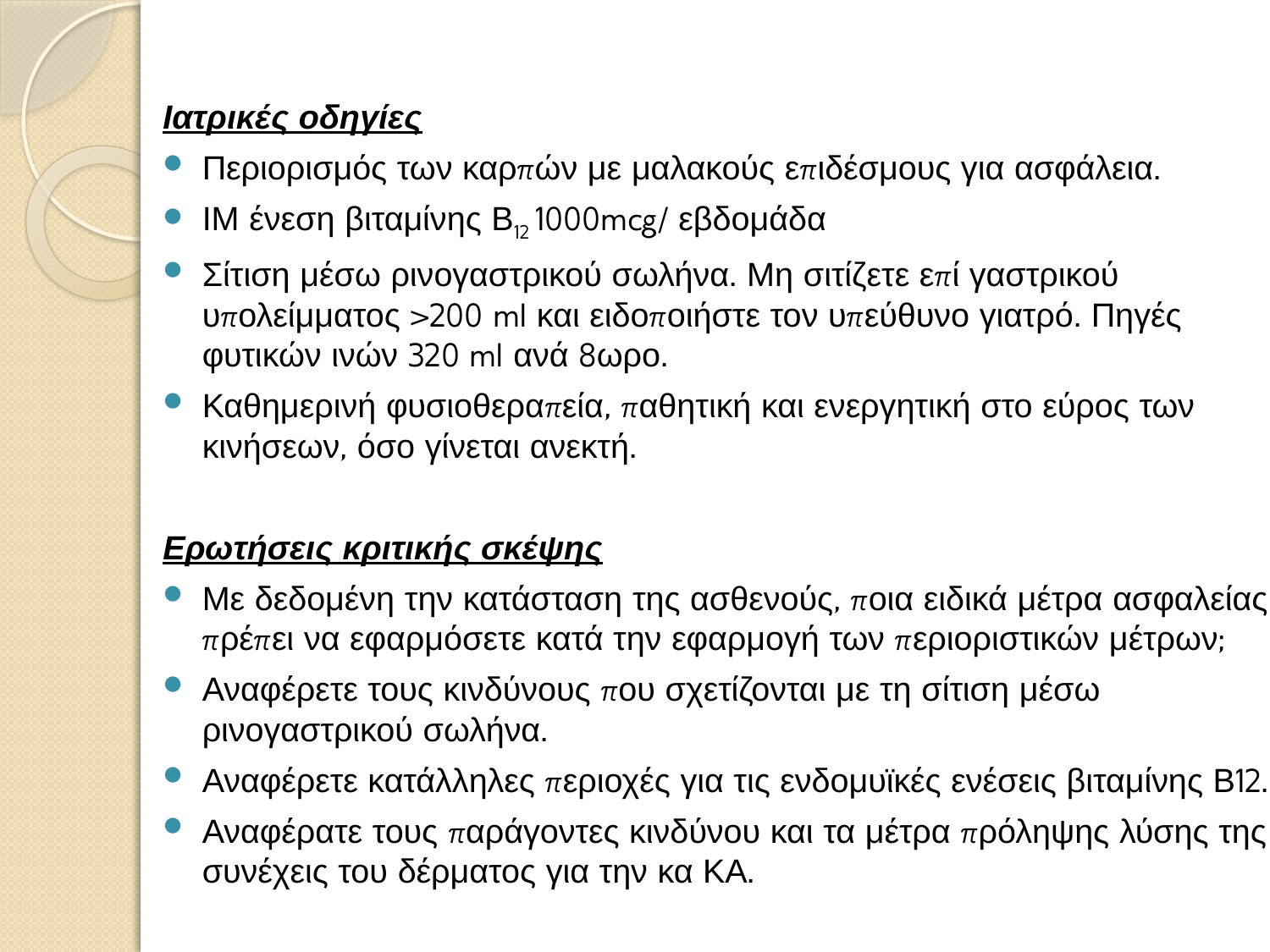

Ιατρικές οδηγίες
Περιορισμός των καρπών με μαλακούς επιδέσμους για ασφάλεια.
ΙΜ ένεση βιταμίνης Β12 1000mcg/ εβδομάδα
Σίτιση μέσω ρινογαστρικού σωλήνα. Μη σιτίζετε επί γαστρικού υπολείμματος >200 ml και ειδοποιήστε τον υπεύθυνο γιατρό. Πηγές φυτικών ινών 320 ml ανά 8ωρο.
Καθημερινή φυσιοθεραπεία, παθητική και ενεργητική στο εύρος των κινήσεων, όσο γίνεται ανεκτή.

Ερωτήσεις κριτικής σκέψης
Με δεδομένη την κατάσταση της ασθενούς, ποια ειδικά μέτρα ασφαλείας πρέπει να εφαρμόσετε κατά την εφαρμογή των περιοριστικών μέτρων;
Αναφέρετε τους κινδύνους που σχετίζονται με τη σίτιση μέσω ρινογαστρικού σωλήνα.
Αναφέρετε κατάλληλες περιοχές για τις ενδομυϊκές ενέσεις βιταμίνης Β12.
Αναφέρατε τους παράγοντες κινδύνου και τα μέτρα πρόληψης λύσης της συνέχεις του δέρματος για την κα ΚΑ.